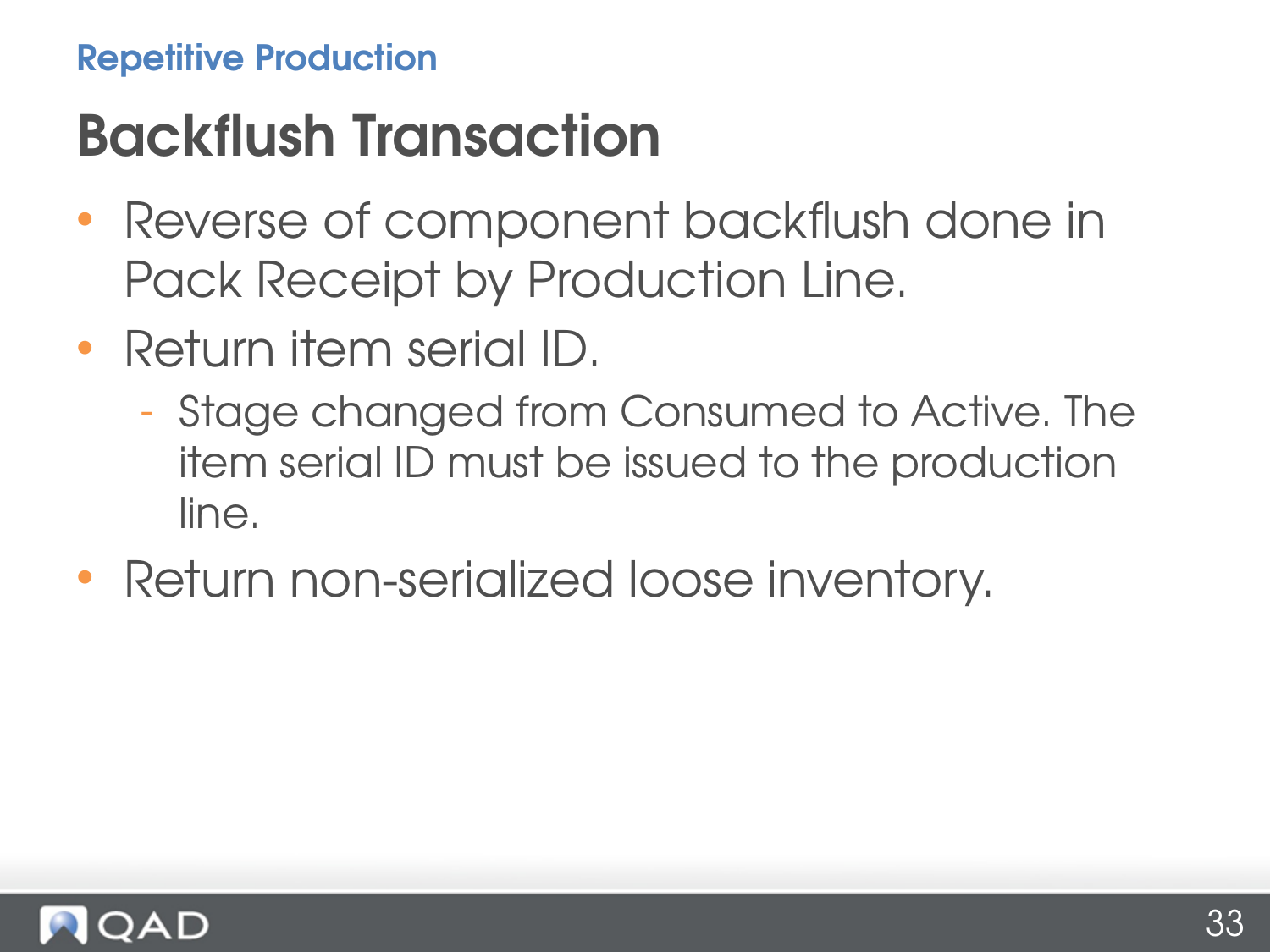

Repetitive Production
# Backflush Transaction
Reverse of component backflush done in Pack Receipt by Production Line.
Return item serial ID.
Stage changed from Consumed to Active. The item serial ID must be issued to the production line.
Return non-serialized loose inventory.

33